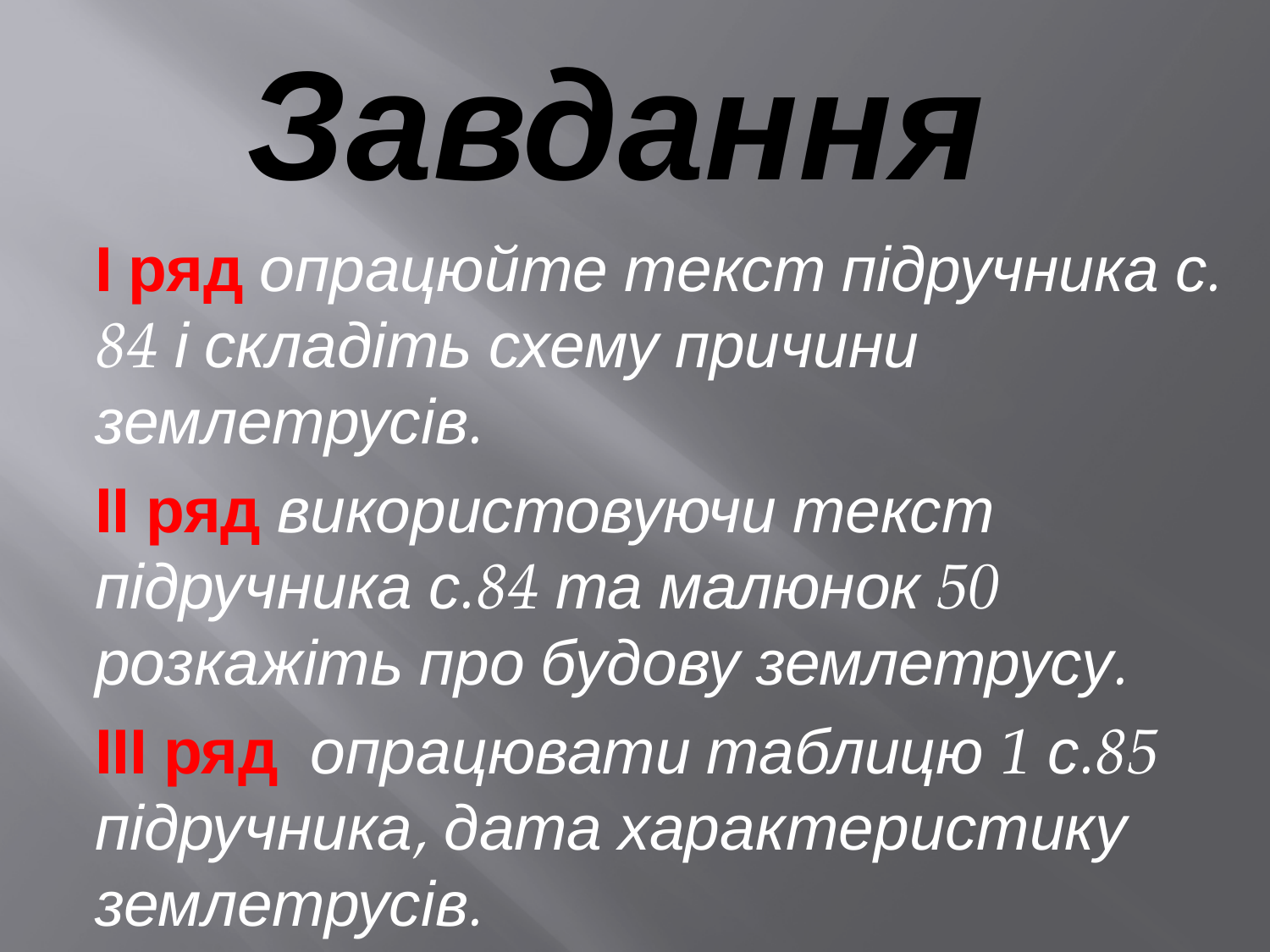

# Завдання
І ряд опрацюйте текст підручника с. 84 і складіть схему причини землетрусів.
ІІ ряд використовуючи текст підручника с.84 та малюнок 50 розкажіть про будову землетрусу.
ІІІ ряд  опрацювати таблицю 1 с.85 підручника, дата характеристику землетрусів.